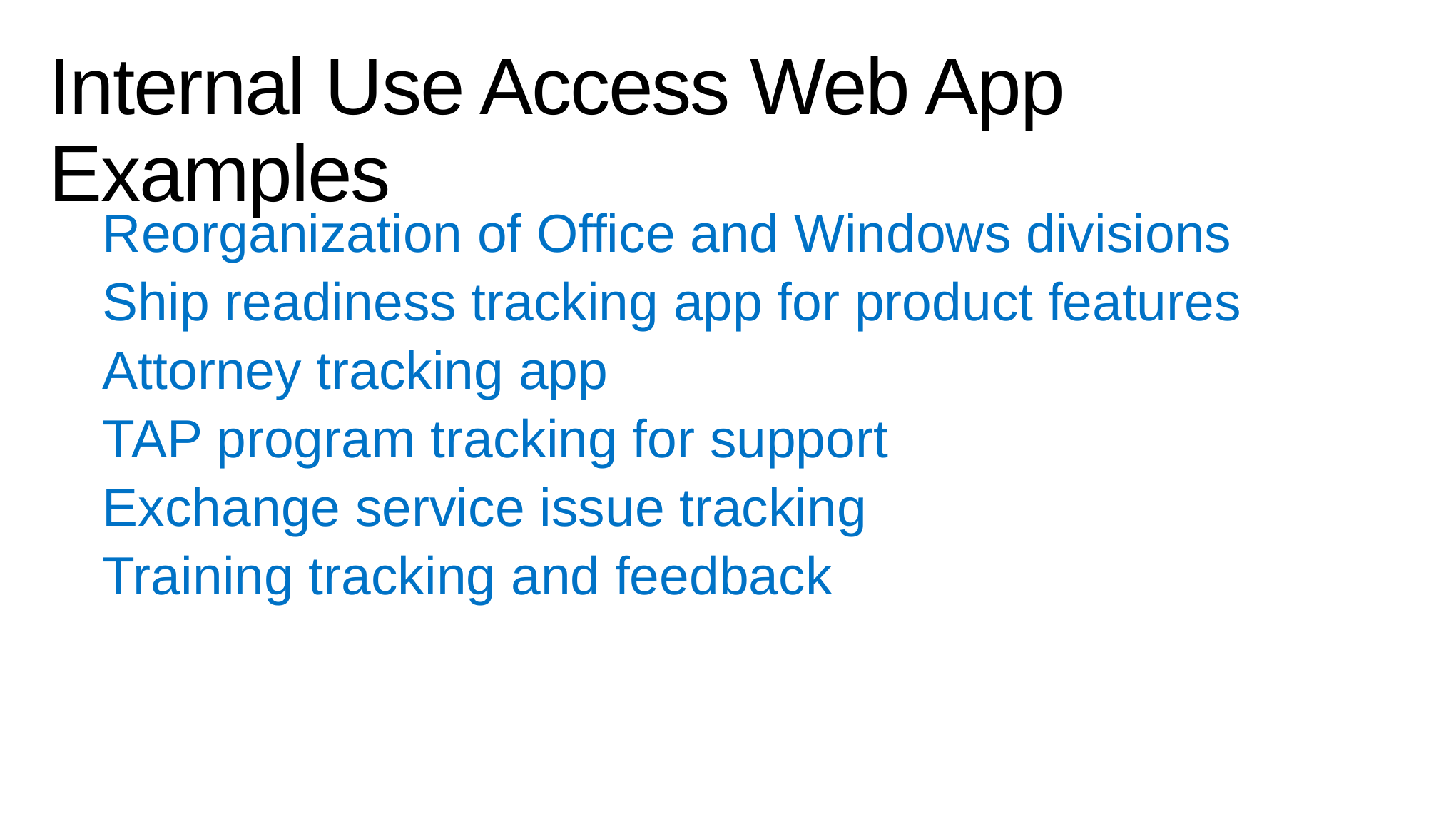

# Internal Use Access Web App Examples
Reorganization of Office and Windows divisions
Ship readiness tracking app for product features
Attorney tracking app
TAP program tracking for support
Exchange service issue tracking
Training tracking and feedback